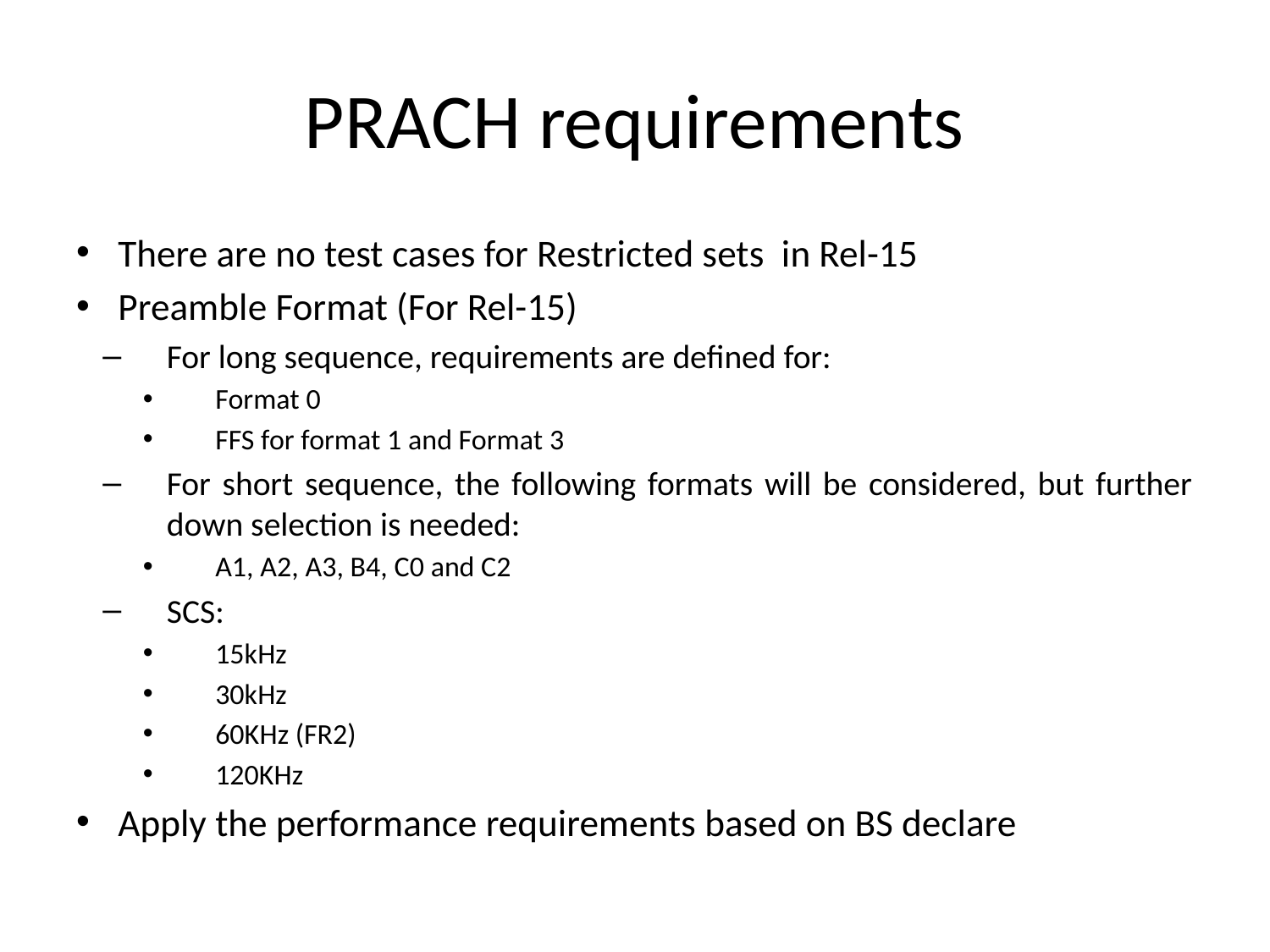

# PRACH requirements
There are no test cases for Restricted sets  in Rel-15
Preamble Format (For Rel-15)
For long sequence, requirements are defined for:
Format 0
FFS for format 1 and Format 3
For short sequence, the following formats will be considered, but further down selection is needed:
A1, A2, A3, B4, C0 and C2
SCS:
15kHz
30kHz
60KHz (FR2)
120KHz
Apply the performance requirements based on BS declare